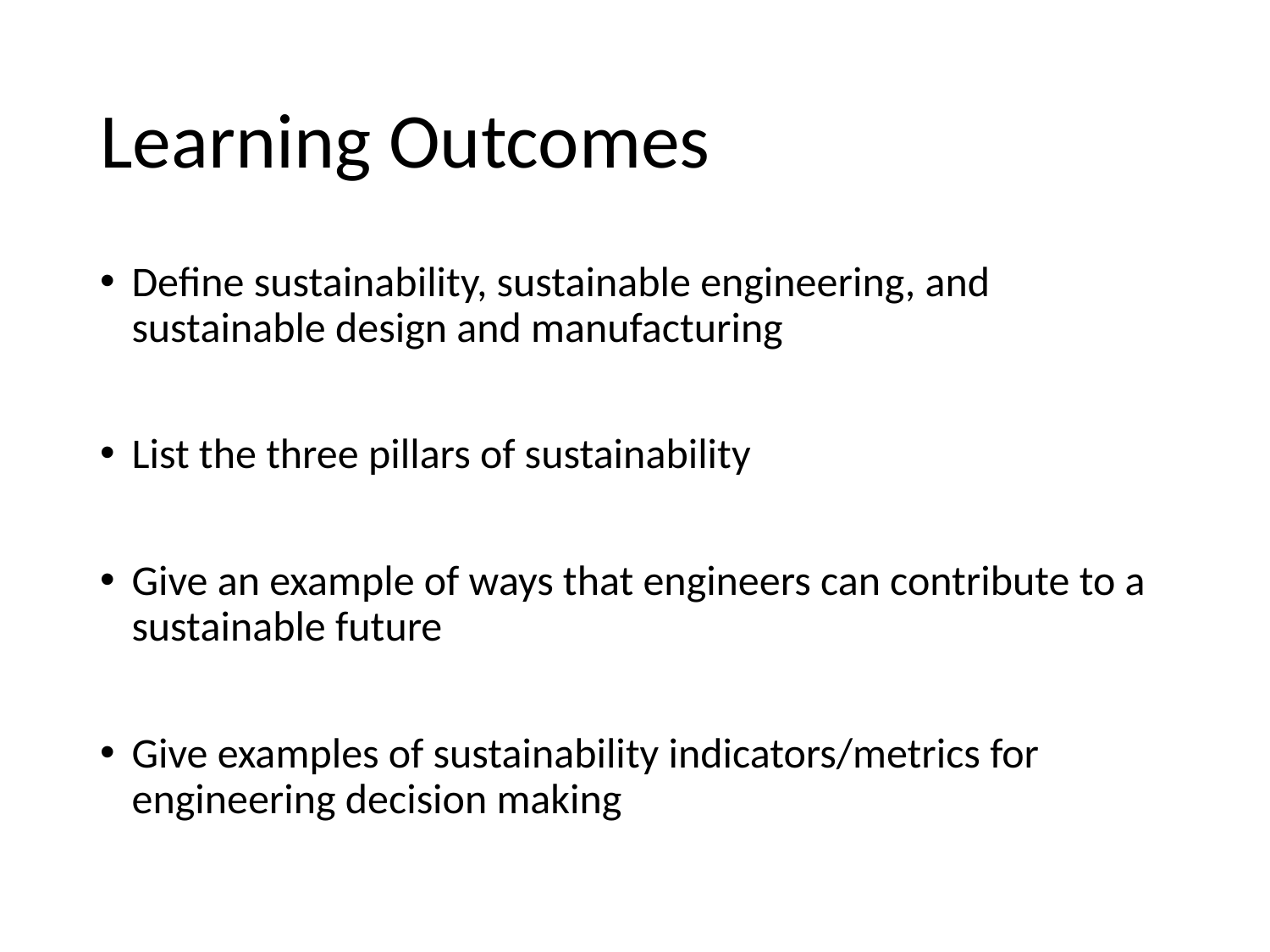

# Learning Outcomes
Define sustainability, sustainable engineering, and sustainable design and manufacturing

List the three pillars of sustainability

Give an example of ways that engineers can contribute to a sustainable future

Give examples of sustainability indicators/metrics for engineering decision making